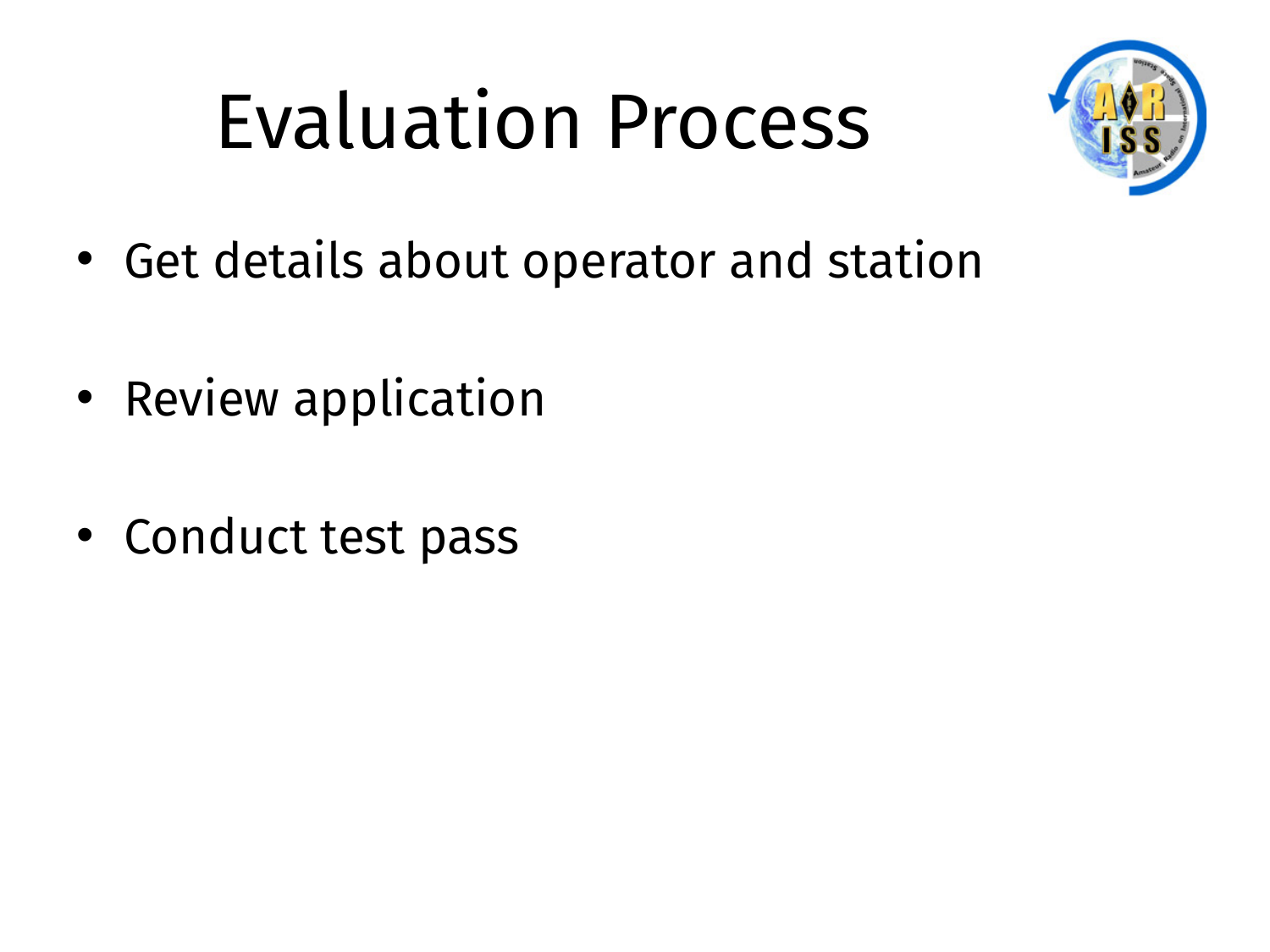

# Evaluation Process
Get details about operator and station

Review application

Conduct test pass